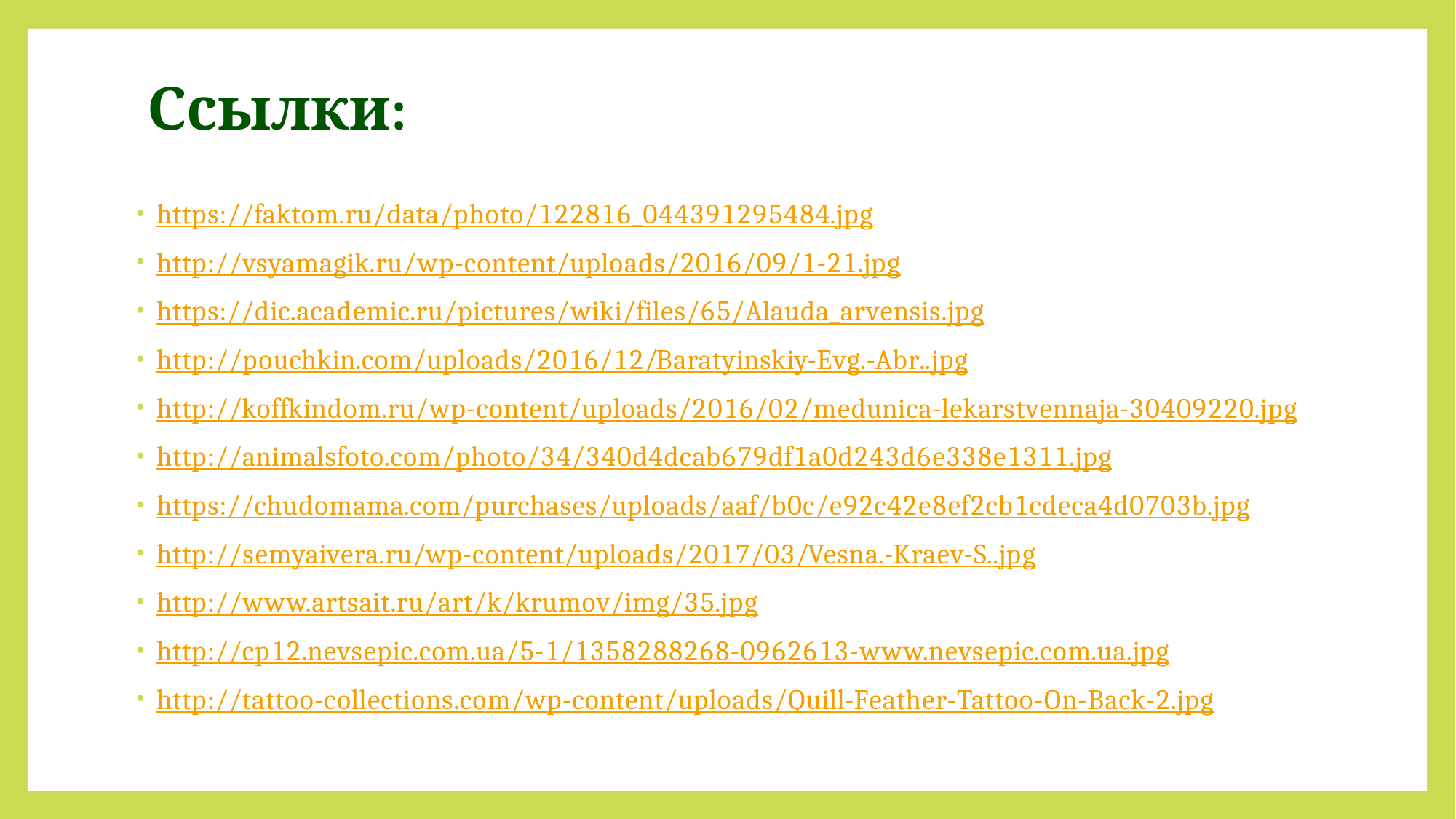

# Ссылки:
https://faktom.ru/data/photo/122816_044391295484.jpg
http://vsyamagik.ru/wp-content/uploads/2016/09/1-21.jpg
https://dic.academic.ru/pictures/wiki/files/65/Alauda_arvensis.jpg
http://pouchkin.com/uploads/2016/12/Baratyinskiy-Evg.-Abr..jpg
http://koffkindom.ru/wp-content/uploads/2016/02/medunica-lekarstvennaja-30409220.jpg
http://animalsfoto.com/photo/34/340d4dcab679df1a0d243d6e338e1311.jpg
https://chudomama.com/purchases/uploads/aaf/b0c/e92c42e8ef2cb1cdeca4d0703b.jpg
http://semyaivera.ru/wp-content/uploads/2017/03/Vesna.-Kraev-S..jpg
http://www.artsait.ru/art/k/krumov/img/35.jpg
http://cp12.nevsepic.com.ua/5-1/1358288268-0962613-www.nevsepic.com.ua.jpg
http://tattoo-collections.com/wp-content/uploads/Quill-Feather-Tattoo-On-Back-2.jpg